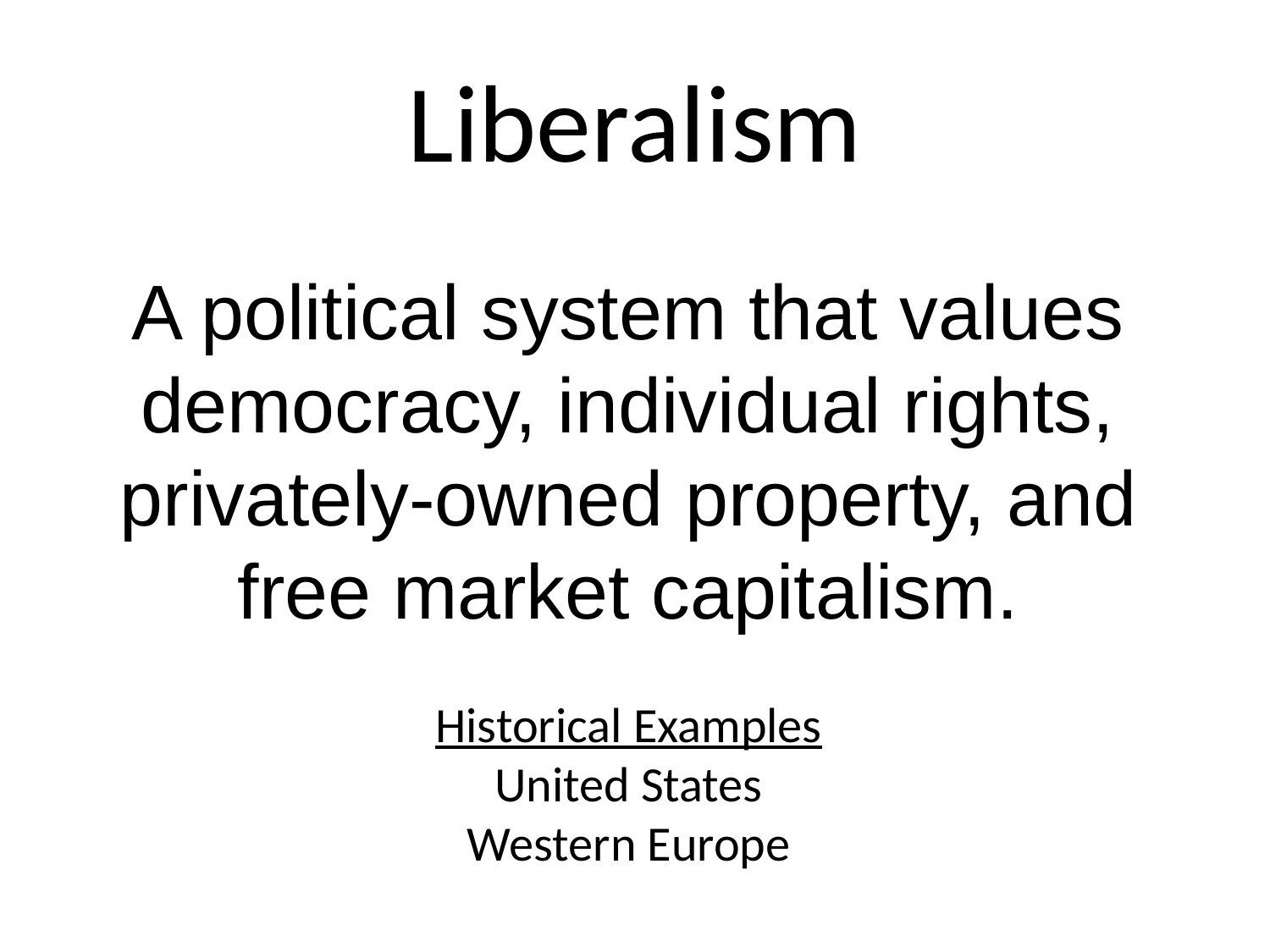

# Liberalism
A political system that values democracy, individual rights, privately-owned property, and free market capitalism.
Historical Examples
United States
Western Europe